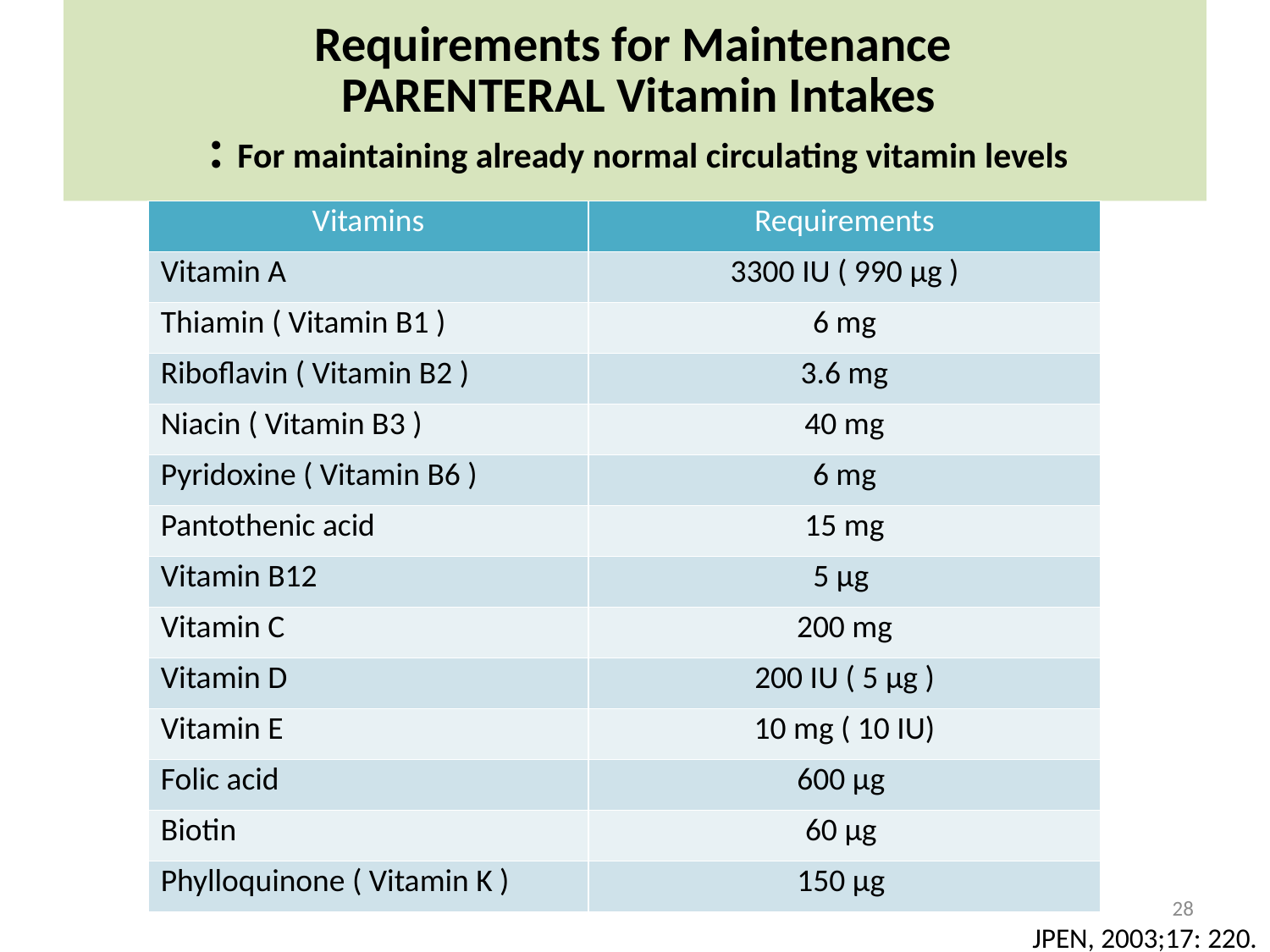

# Requirements for Maintenance PARENTERAL Vitamin Intakes : For maintaining already normal circulating vitamin levels

| Vitamins | Requirements |
| --- | --- |
| Vitamin A | 3300 IU ( 990 μg ) |
| Thiamin ( Vitamin B1 ) | 6 mg |
| Riboflavin ( Vitamin B2 ) | 3.6 mg |
| Niacin ( Vitamin B3 ) | 40 mg |
| Pyridoxine ( Vitamin B6 ) | 6 mg |
| Pantothenic acid | 15 mg |
| Vitamin B12 | 5 μg |
| Vitamin C | 200 mg |
| Vitamin D | 200 IU ( 5 μg ) |
| Vitamin E | 10 mg ( 10 IU) |
| Folic acid | 600 μg |
| Biotin | 60 μg |
| Phylloquinone ( Vitamin K ) | 150 μg |
28
JPEN, 2003;17: 220.